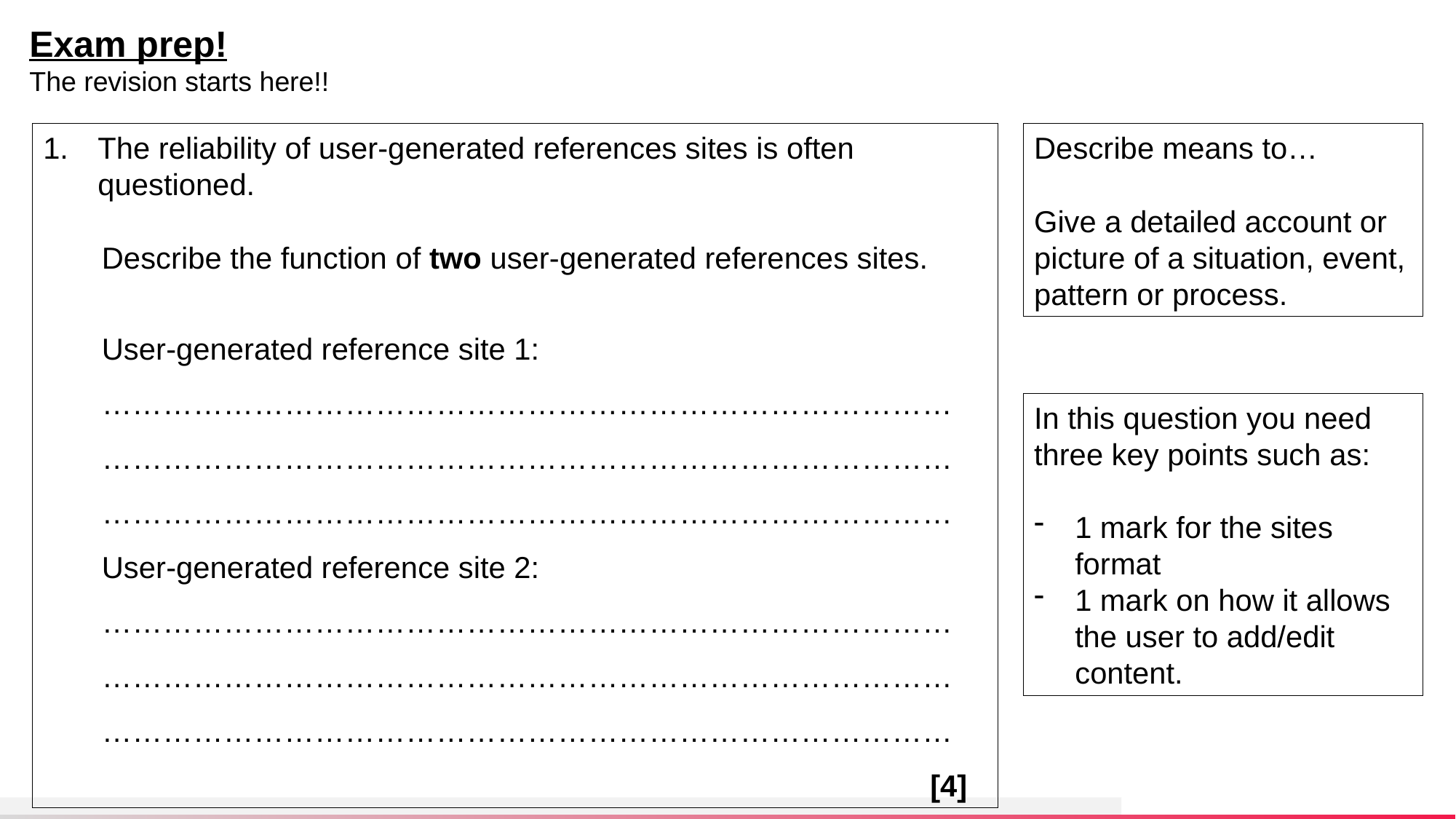

Exam prep!
The revision starts here!!
The reliability of user-generated references sites is often questioned.

       Describe the function of two user-generated references sites.

       User-generated reference site 1:
       …………………………………………………………………………
       …………………………………………………………………………
       …………………………………………………………………………
       User-generated reference site 2:
       …………………………………………………………………………
       …………………………………………………………………………
       …………………………………………………………………………
                                                                                                          [4]
Describe means to…

Give a detailed account or picture of a situation, event, pattern or process.
In this question you need three key points such as:

1 mark for the sites format
1 mark on how it allows the user to add/edit content.